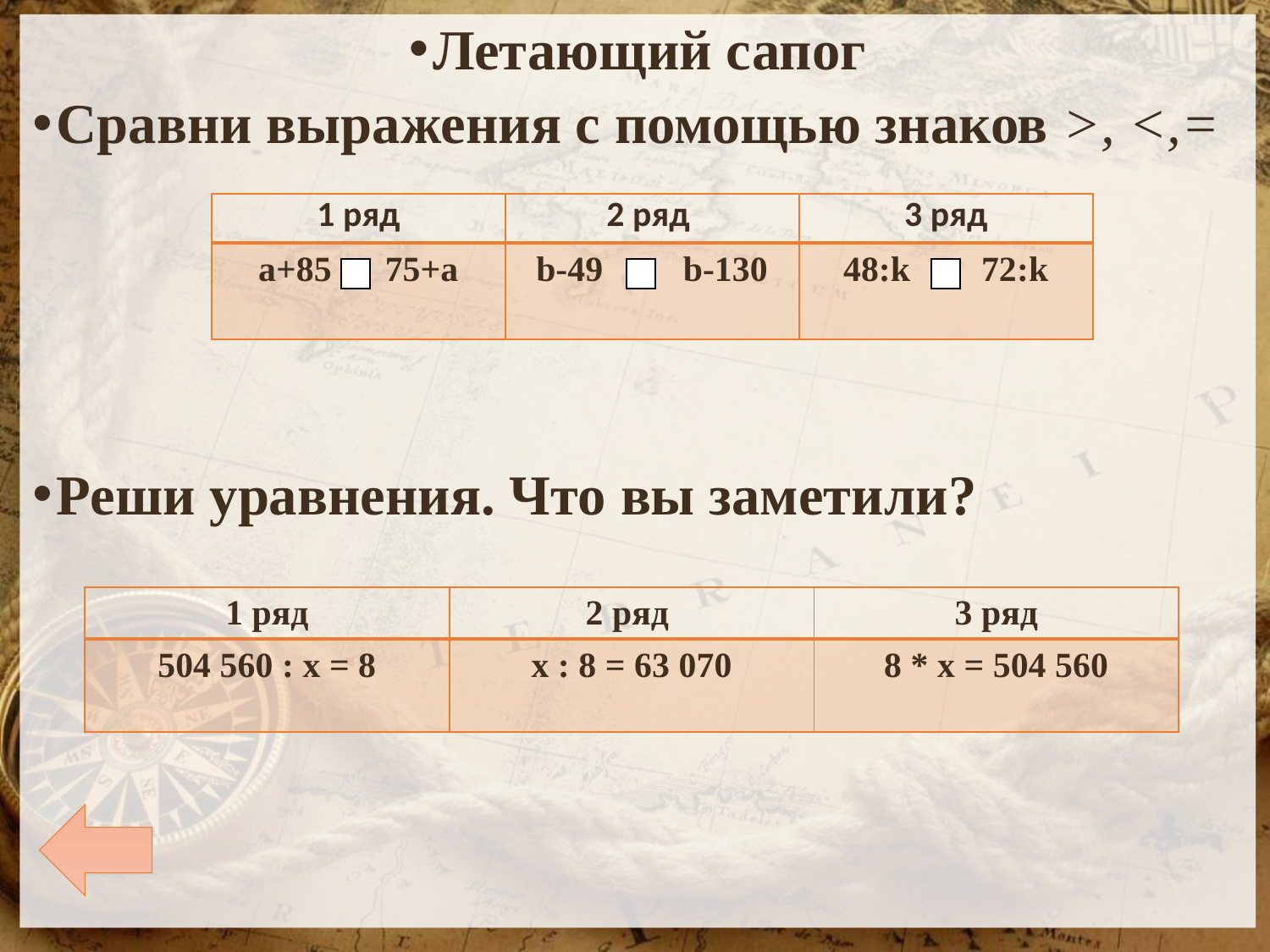

Летающий сапог
Сравни выражения с помощью знаков >, <,=

Реши уравнения. Что вы заметили?

| 1 ряд | 2 ряд | 3 ряд |
| --- | --- | --- |
| а+85 75+а | b-49 b-130 | 48:k 72:k |

| 1 ряд | 2 ряд | 3 ряд |
| --- | --- | --- |
| 504 560 : х = 8 | х : 8 = 63 070 | 8 \* х = 504 560 |